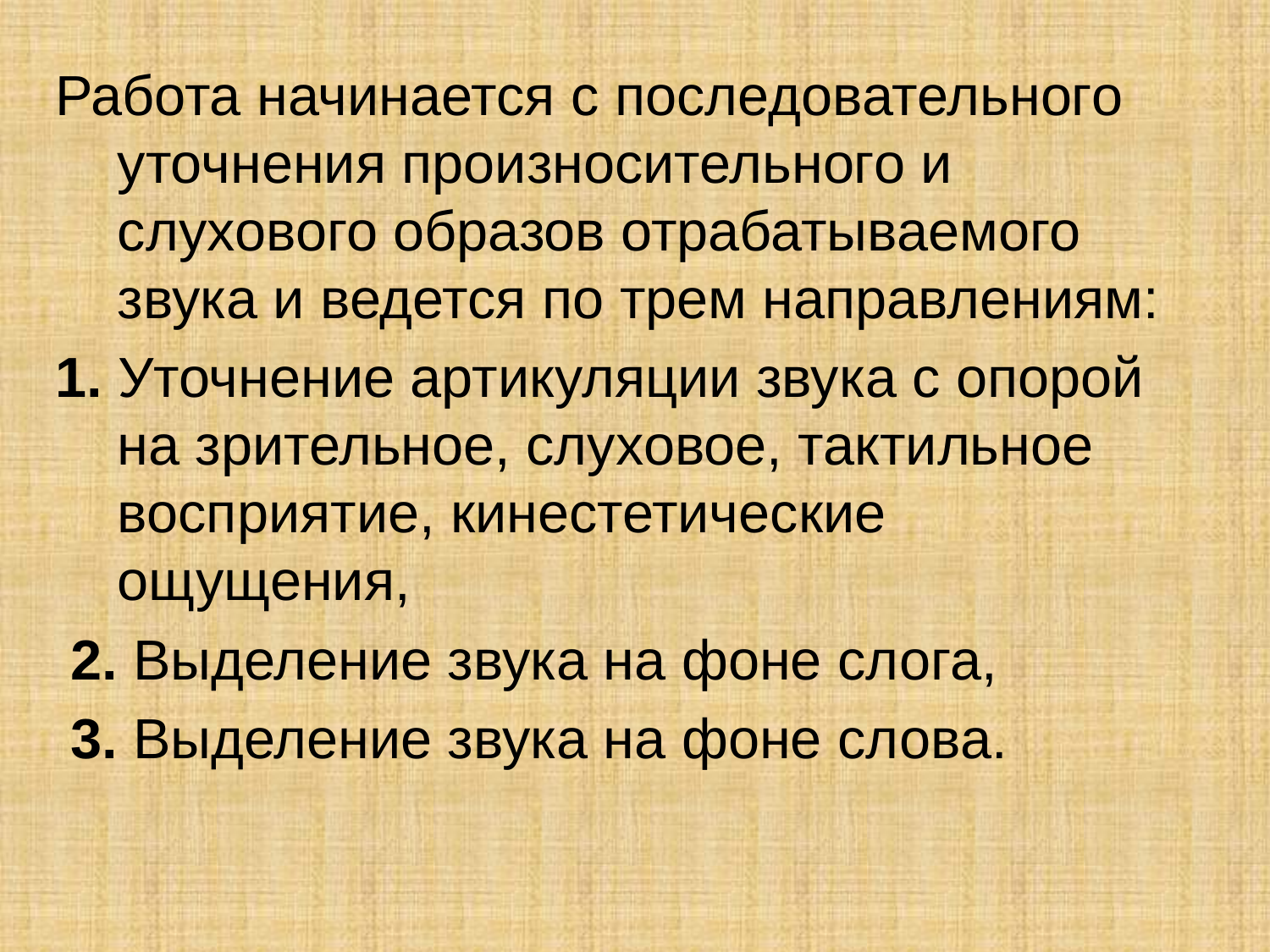

Работа начинается с последовательного уточнения произносительного и слухового образов отрабатываемого звука и ведется по трем направлениям:
1. Уточнение артикуляции звука с опорой    на зрительное, слуховое, тактильное   восприятие, кинестетические    ощущения,
 2. Выделение звука на фоне слога,
 3. Выделение звука на фоне слова.